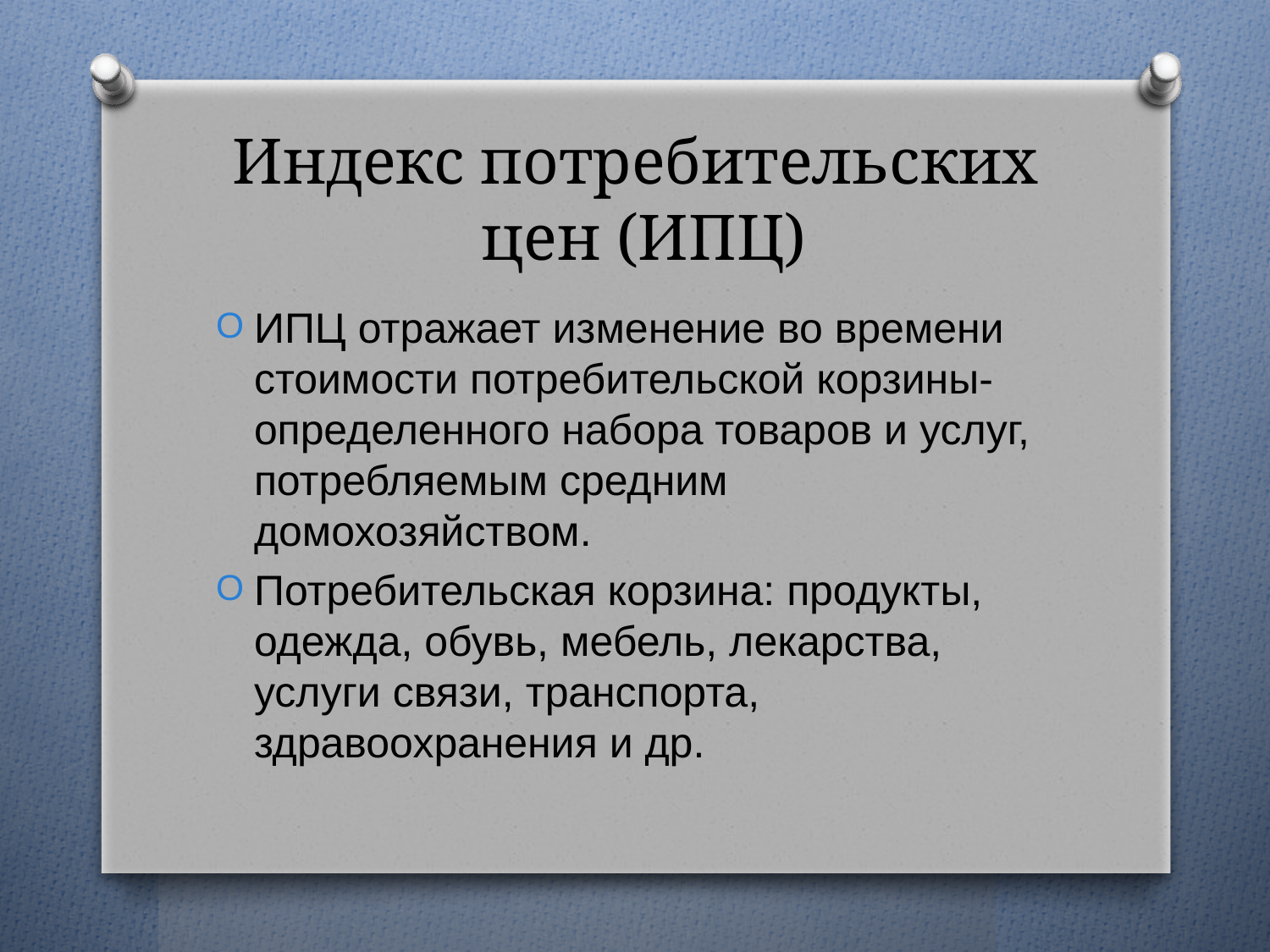

# Индекс потребительских цен (ИПЦ)
ИПЦ отражает изменение во времени стоимости потребительской корзины-определенного набора товаров и услуг, потребляемым средним домохозяйством.
Потребительская корзина: продукты, одежда, обувь, мебель, лекарства, услуги связи, транспорта, здравоохранения и др.